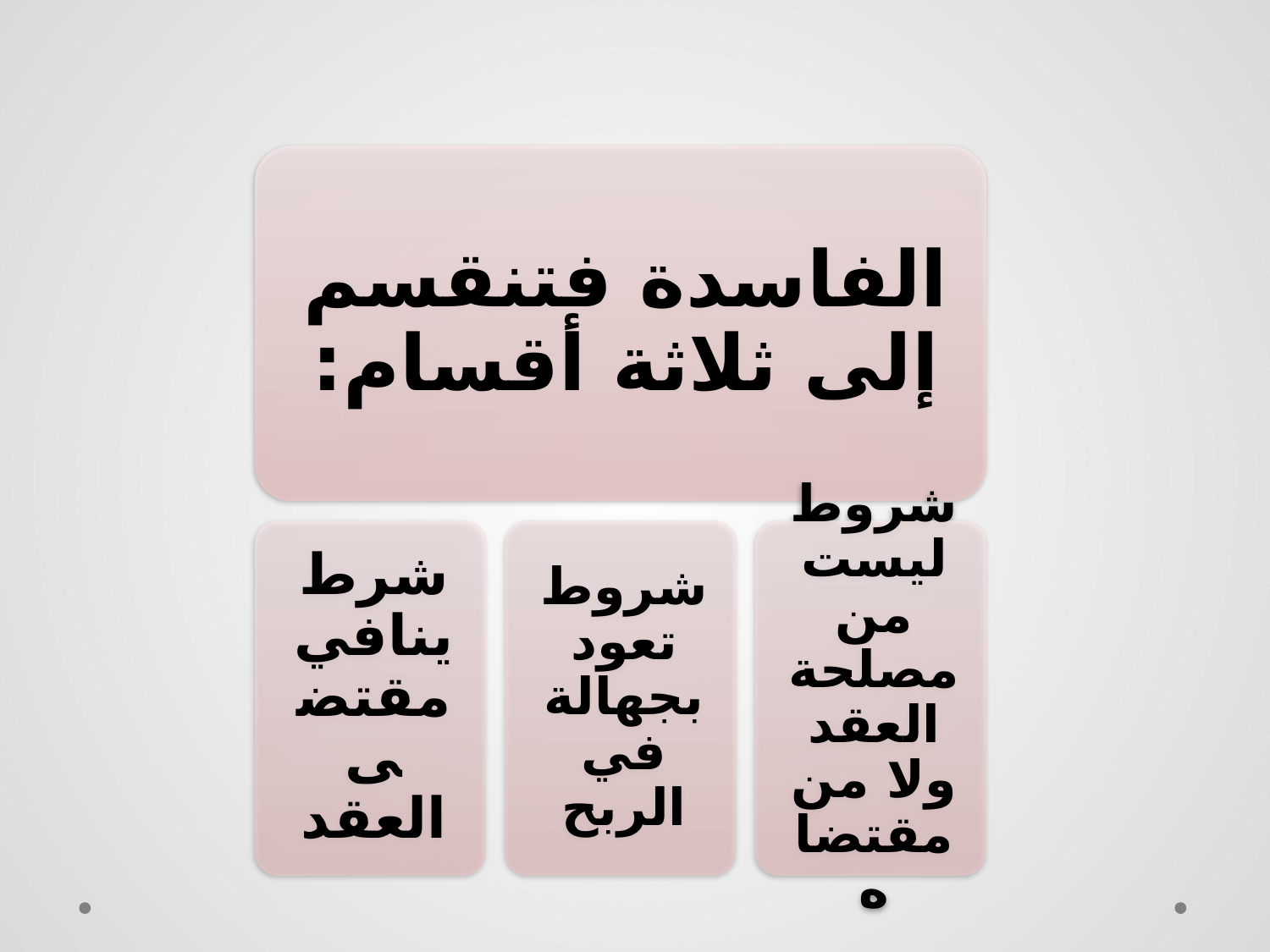

الفاسدة فتنقسم إلى ثلاثة أقسام:
شرط ينافي مقتضى العقد
شروط تعود بجهالة في الربح
شروط ليست من مصلحة العقد ولا من مقتضاه